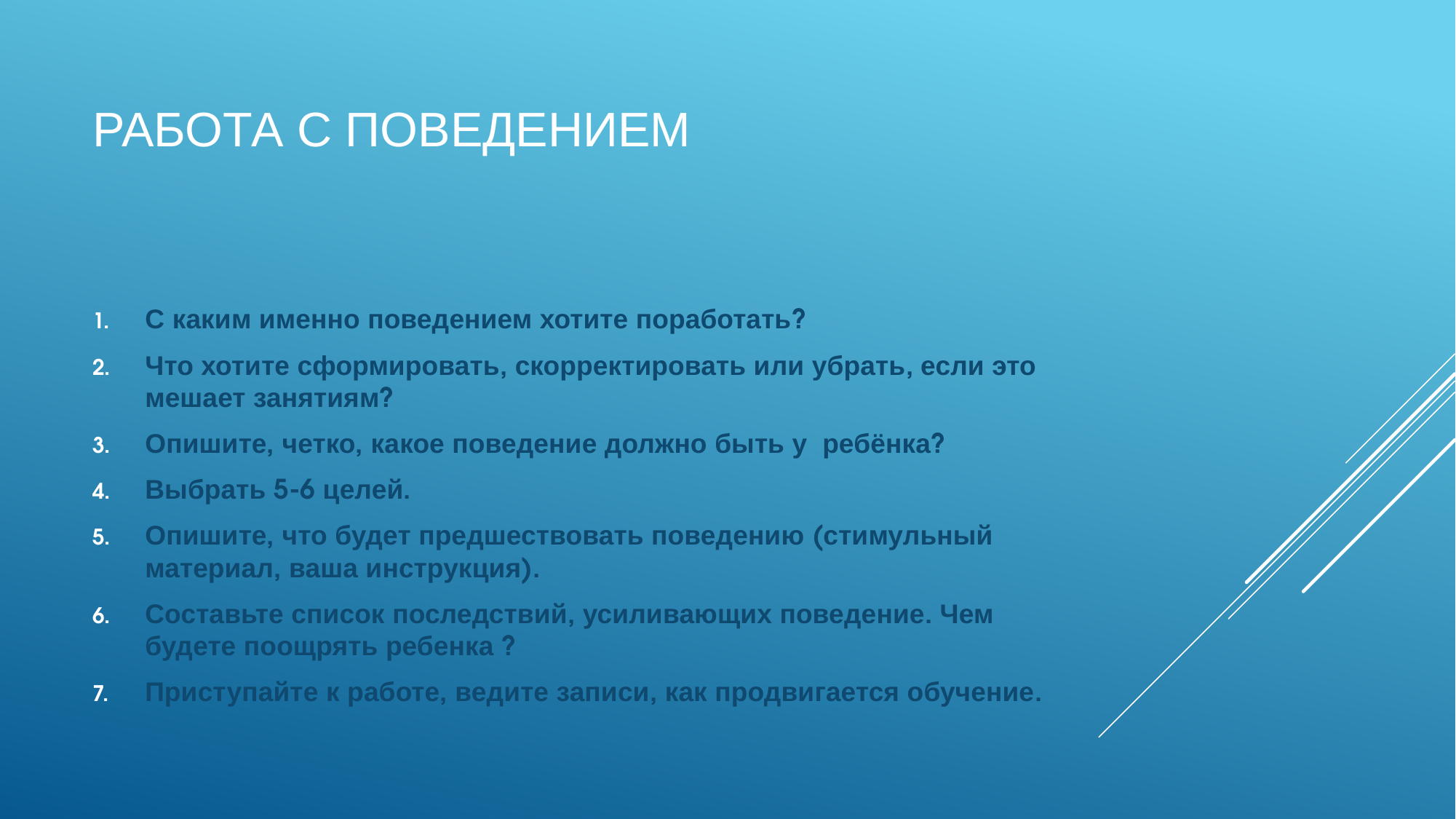

# Работа с поведением

С каким именно поведением хотите поработать?
Что хотите сформировать, скорректировать или убрать, если это мешает занятиям?
Опишите, четко, какое поведение должно быть у  ребёнка?
Выбрать 5-6 целей.
Опишите, что будет предшествовать поведению (стимульный материал, ваша инструкция).
Составьте список последствий, усиливающих поведение. Чем будете поощрять ребенка ?
Приступайте к работе, ведите записи, как продвигается обучение.